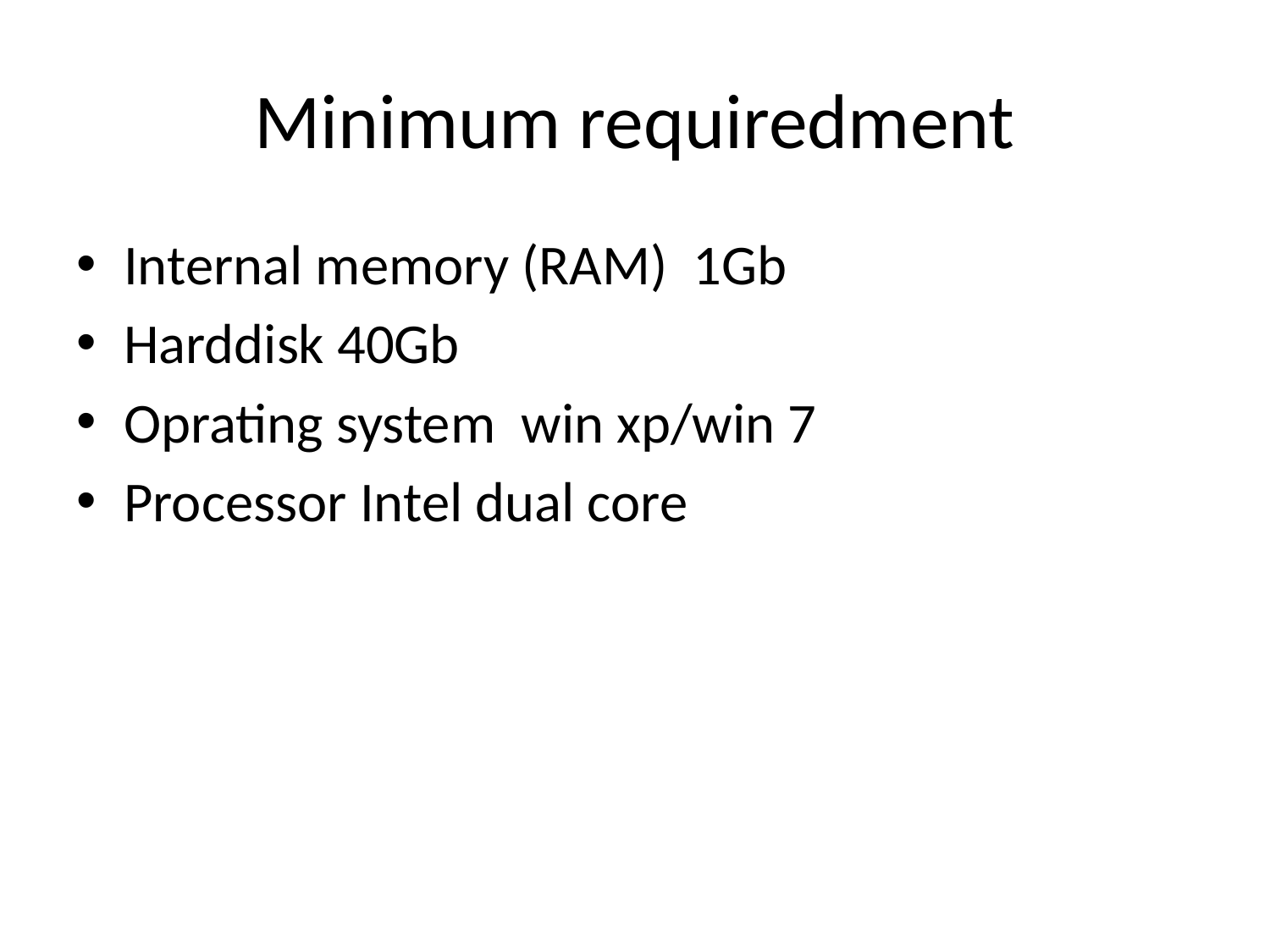

# Minimum requiredment
Internal memory (RAM)  1Gb
Harddisk 40Gb
Oprating system  win xp/win 7
Processor Intel dual core